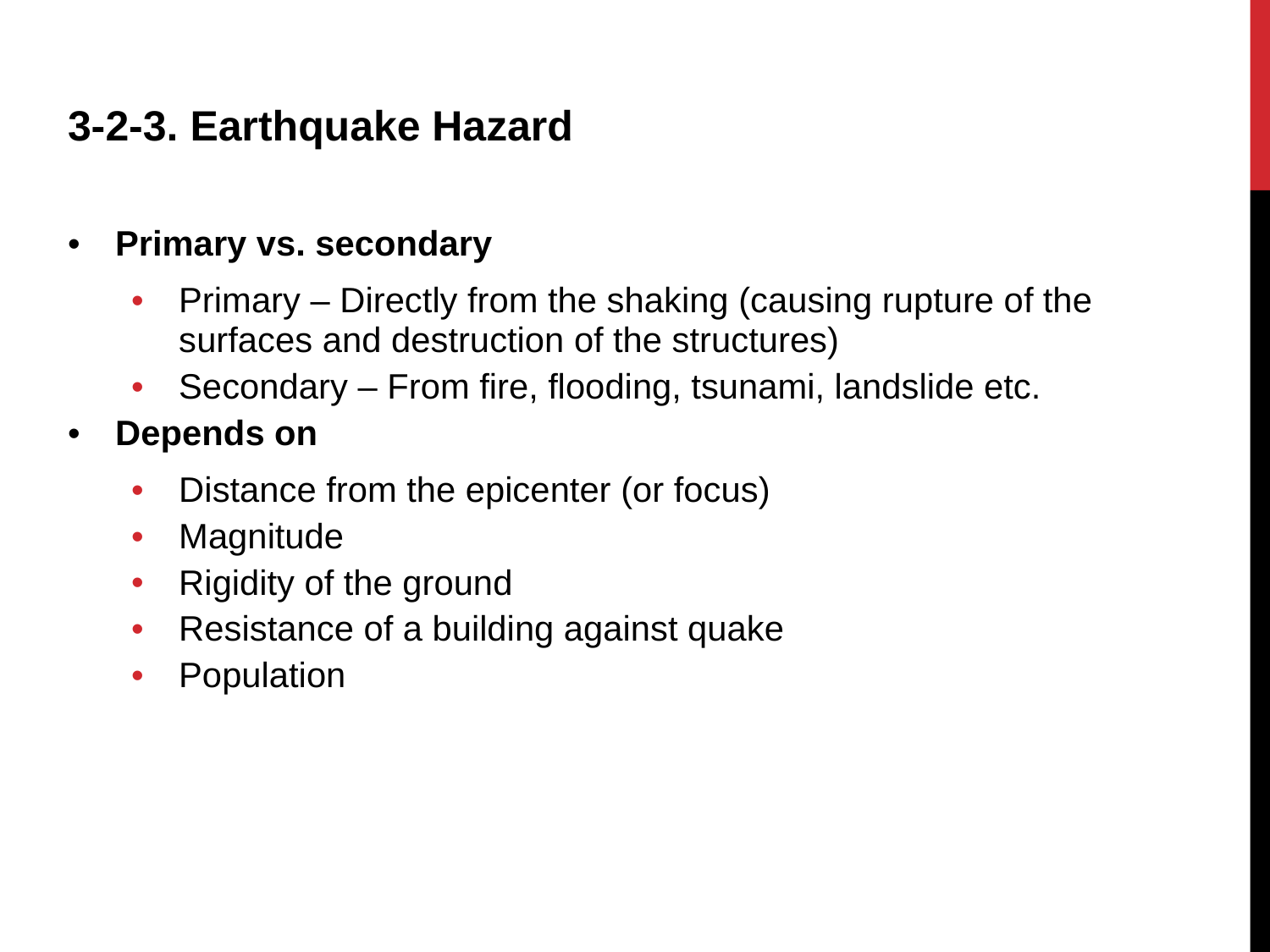

3-2-3. Earthquake Hazard

Primary vs. secondary
Primary – Directly from the shaking (causing rupture of the surfaces and destruction of the structures)
Secondary – From fire, flooding, tsunami, landslide etc.
Depends on
Distance from the epicenter (or focus)
Magnitude
Rigidity of the ground
Resistance of a building against quake
Population